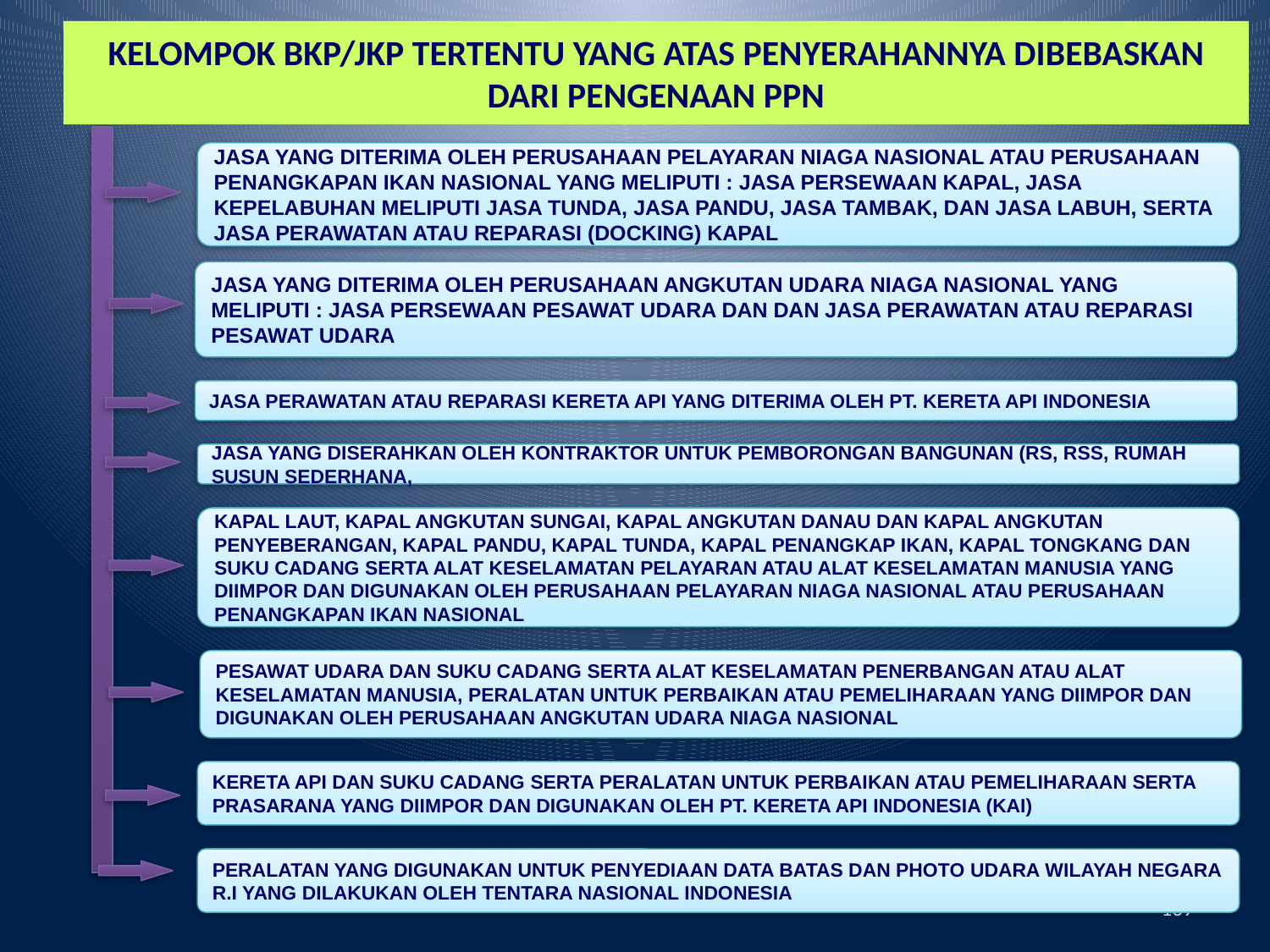

# KELOMPOK BKP/JKP TERTENTU YANG ATAS PENYERAHANNYA DIBEBASKAN DARI PENGENAAN PPN

JASA YANG DITERIMA OLEH PERUSAHAAN PELAYARAN NIAGA NASIONAL ATAU PERUSAHAAN PENANGKAPAN IKAN NASIONAL YANG MELIPUTI : JASA PERSEWAAN KAPAL, JASA KEPELABUHAN MELIPUTI JASA TUNDA, JASA PANDU, JASA TAMBAK, DAN JASA LABUH, SERTA JASA PERAWATAN ATAU REPARASI (DOCKING) KAPAL

JASA YANG DITERIMA OLEH PERUSAHAAN ANGKUTAN UDARA NIAGA NASIONAL YANG MELIPUTI : JASA PERSEWAAN PESAWAT UDARA DAN DAN JASA PERAWATAN ATAU REPARASI PESAWAT UDARA

JASA PERAWATAN ATAU REPARASI KERETA API YANG DITERIMA OLEH PT. KERETA API INDONESIA

JASA YANG DISERAHKAN OLEH KONTRAKTOR UNTUK PEMBORONGAN BANGUNAN (RS, RSS, RUMAH SUSUN SEDERHANA,

KAPAL LAUT, KAPAL ANGKUTAN SUNGAI, KAPAL ANGKUTAN DANAU DAN KAPAL ANGKUTAN PENYEBERANGAN, KAPAL PANDU, KAPAL TUNDA, KAPAL PENANGKAP IKAN, KAPAL TONGKANG DAN SUKU CADANG SERTA ALAT KESELAMATAN PELAYARAN ATAU ALAT KESELAMATAN MANUSIA YANG DIIMPOR DAN DIGUNAKAN OLEH PERUSAHAAN PELAYARAN NIAGA NASIONAL ATAU PERUSAHAAN PENANGKAPAN IKAN NASIONAL

PESAWAT UDARA DAN SUKU CADANG SERTA ALAT KESELAMATAN PENERBANGAN ATAU ALAT KESELAMATAN MANUSIA, PERALATAN UNTUK PERBAIKAN ATAU PEMELIHARAAN YANG DIIMPOR DAN DIGUNAKAN OLEH PERUSAHAAN ANGKUTAN UDARA NIAGA NASIONAL

KERETA API DAN SUKU CADANG SERTA PERALATAN UNTUK PERBAIKAN ATAU PEMELIHARAAN SERTA PRASARANA YANG DIIMPOR DAN DIGUNAKAN OLEH PT. KERETA API INDONESIA (KAI)

PERALATAN YANG DIGUNAKAN UNTUK PENYEDIAAN DATA BATAS DAN PHOTO UDARA WILAYAH NEGARA R.I YANG DILAKUKAN OLEH TENTARA NASIONAL INDONESIA

139